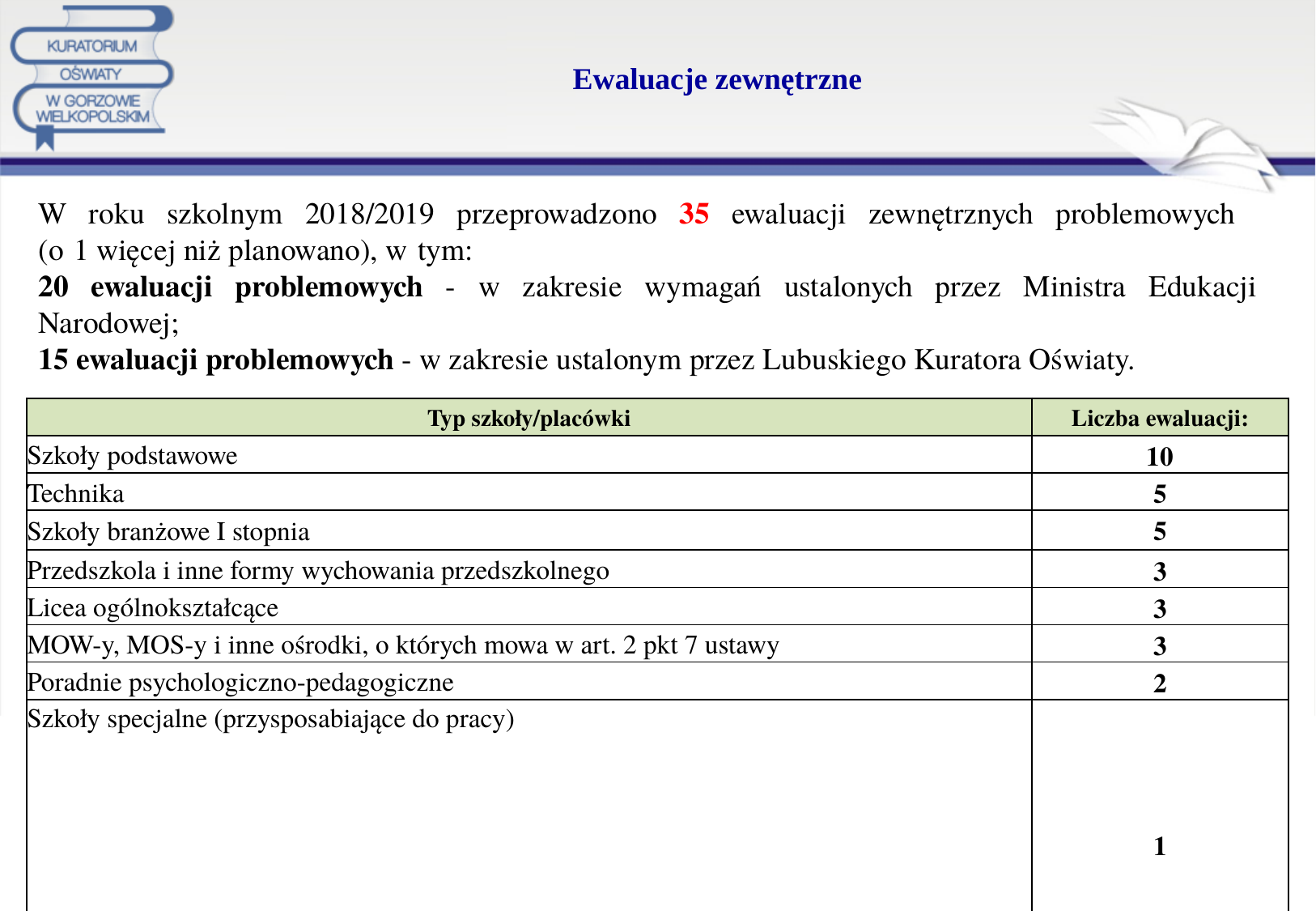

# Ewaluacje zewnętrzne

W roku szkolnym 2018/2019 przeprowadzono 35 ewaluacji zewnętrznych problemowych
(o 1 więcej niż planowano), w tym:
20 ewaluacji problemowych - w zakresie wymagań ustalonych przez Ministra Edukacji Narodowej;
15 ewaluacji problemowych - w zakresie ustalonym przez Lubuskiego Kuratora Oświaty.

| Typ szkoły/placówki | Liczba ewaluacji: |
| --- | --- |
| Szkoły podstawowe | 10 |
| Technika | 5 |
| Szkoły branżowe I stopnia | 5 |
| Przedszkola i inne formy wychowania przedszkolnego | 3 |
| Licea ogólnokształcące | 3 |
| MOW-y, MOS-y i inne ośrodki, o których mowa w art. 2 pkt 7 ustawy | 3 |
| Poradnie psychologiczno-pedagogiczne | 2 |
| Szkoły specjalne (przysposabiające do pracy) | 1 |
| Placówki kształcenia ustawicznego i inne, o których mowa w art. 2 pkt. 4 ustawy | 1 |
| Placówki zapewniające opiekę i wychowanie, o których mowa w art. 2 pkt 8 | 1 |
| Placówki oświatowo-wychowawcze i artystyczne, o których mowa w art. 2 pkt 3 ustawy | 1 |
| Razem | 35 |